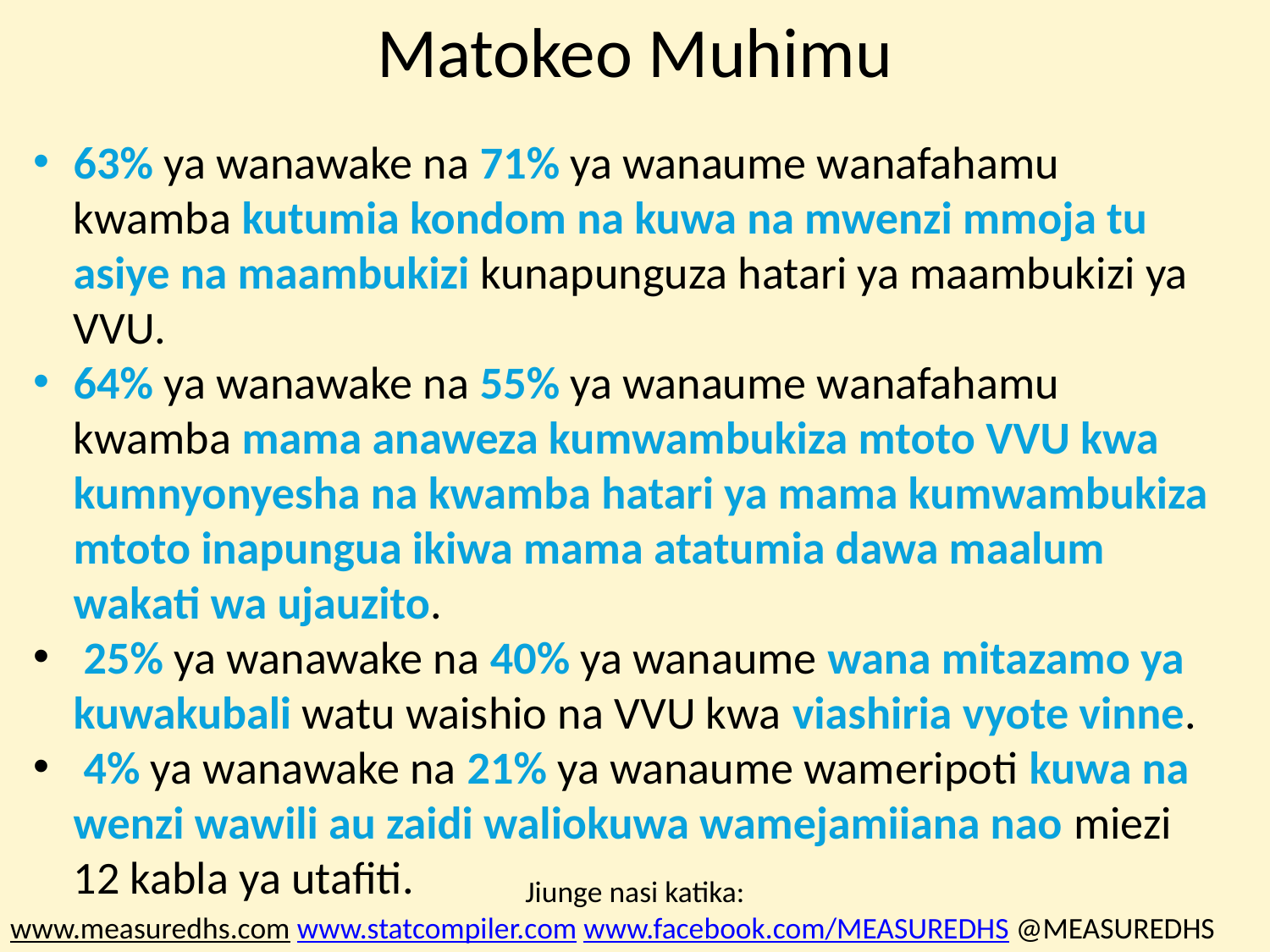

# Matokeo Muhimu
63% ya wanawake na 71% ya wanaume wanafahamu kwamba kutumia kondom na kuwa na mwenzi mmoja tu asiye na maambukizi kunapunguza hatari ya maambukizi ya VVU.
64% ya wanawake na 55% ya wanaume wanafahamu kwamba mama anaweza kumwambukiza mtoto VVU kwa kumnyonyesha na kwamba hatari ya mama kumwambukiza mtoto inapungua ikiwa mama atatumia dawa maalum wakati wa ujauzito.
 25% ya wanawake na 40% ya wanaume wana mitazamo ya kuwakubali watu waishio na VVU kwa viashiria vyote vinne.
 4% ya wanawake na 21% ya wanaume wameripoti kuwa na wenzi wawili au zaidi waliokuwa wamejamiiana nao miezi 12 kabla ya utafiti.

Jiunge nasi katika:
www.measuredhs.com www.statcompiler.com www.facebook.com/MEASUREDHS @MEASUREDHS